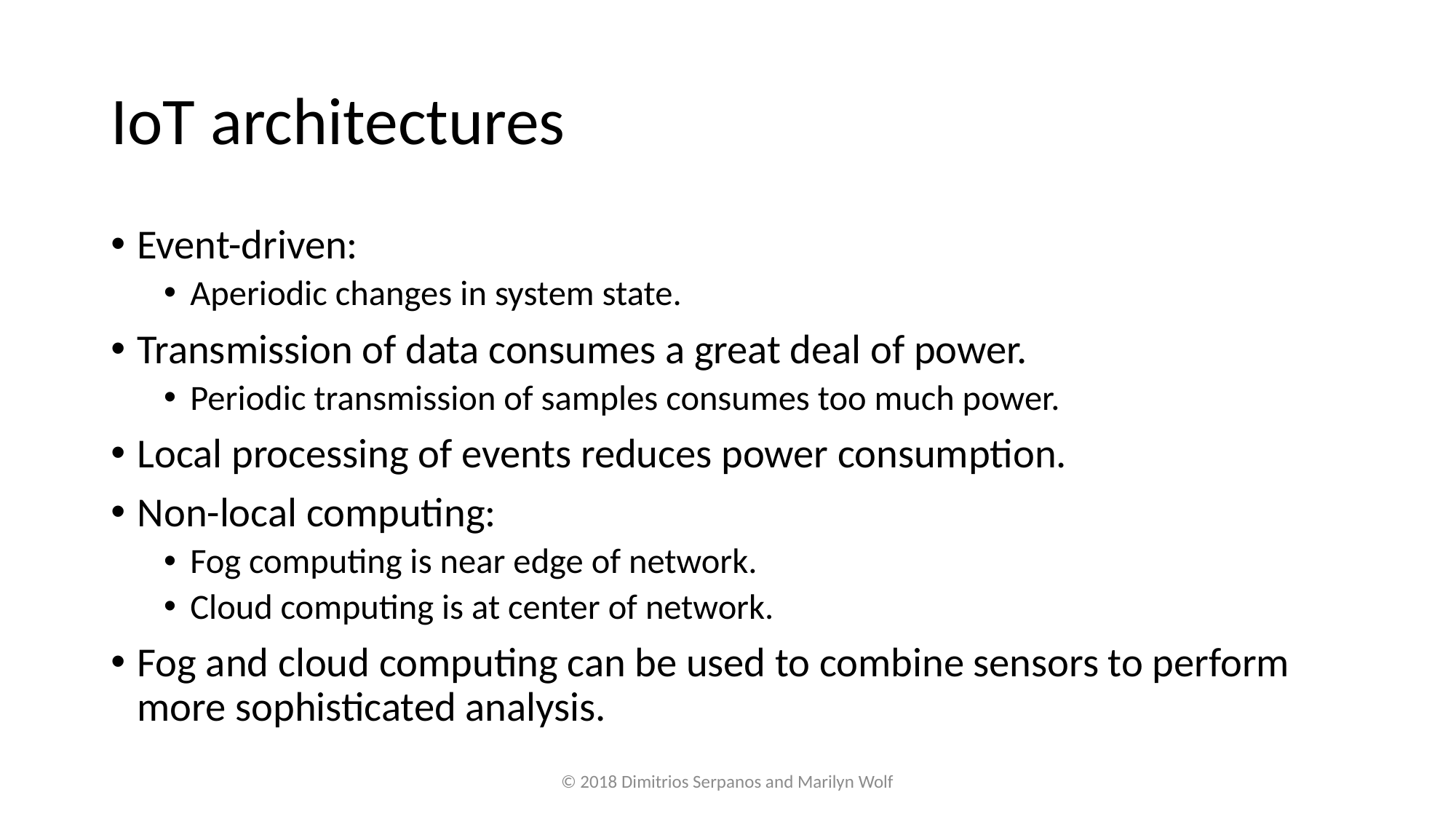

# IoT architectures
Event-driven:
Aperiodic changes in system state.
Transmission of data consumes a great deal of power.
Periodic transmission of samples consumes too much power.
Local processing of events reduces power consumption.
Non-local computing:
Fog computing is near edge of network.
Cloud computing is at center of network.
Fog and cloud computing can be used to combine sensors to perform more sophisticated analysis.
© 2018 Dimitrios Serpanos and Marilyn Wolf